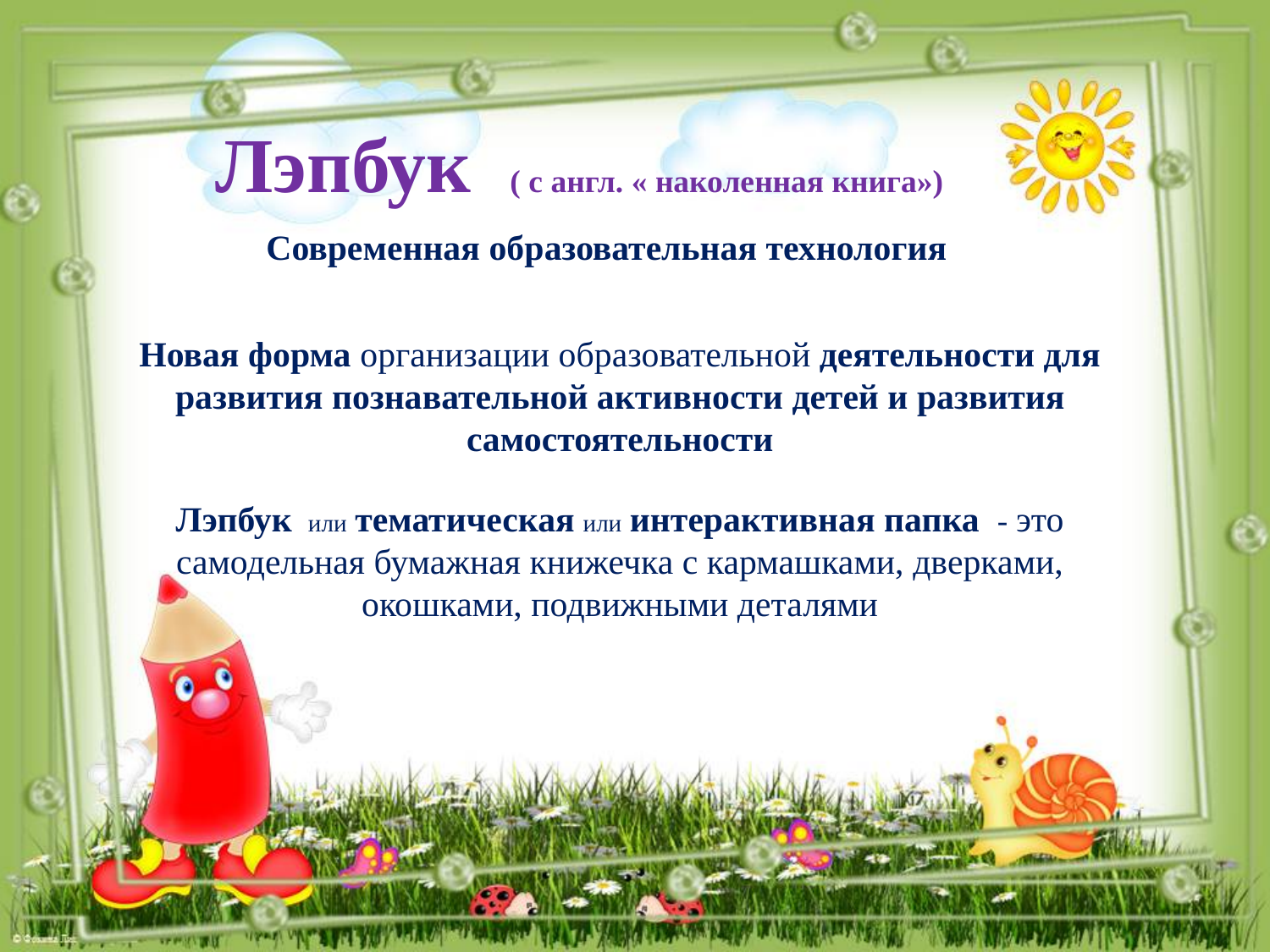

# Лэпбук  ( с англ. « наколенная книга»)

Современная образовательная технология

Новая форма организации образовательной деятельности для развития познавательной активности детей и развития самостоятельности

Лэпбук  или тематическая или интерактивная папка  - это самодельная бумажная книжечка с кармашками, дверками, окошками, подвижными деталями